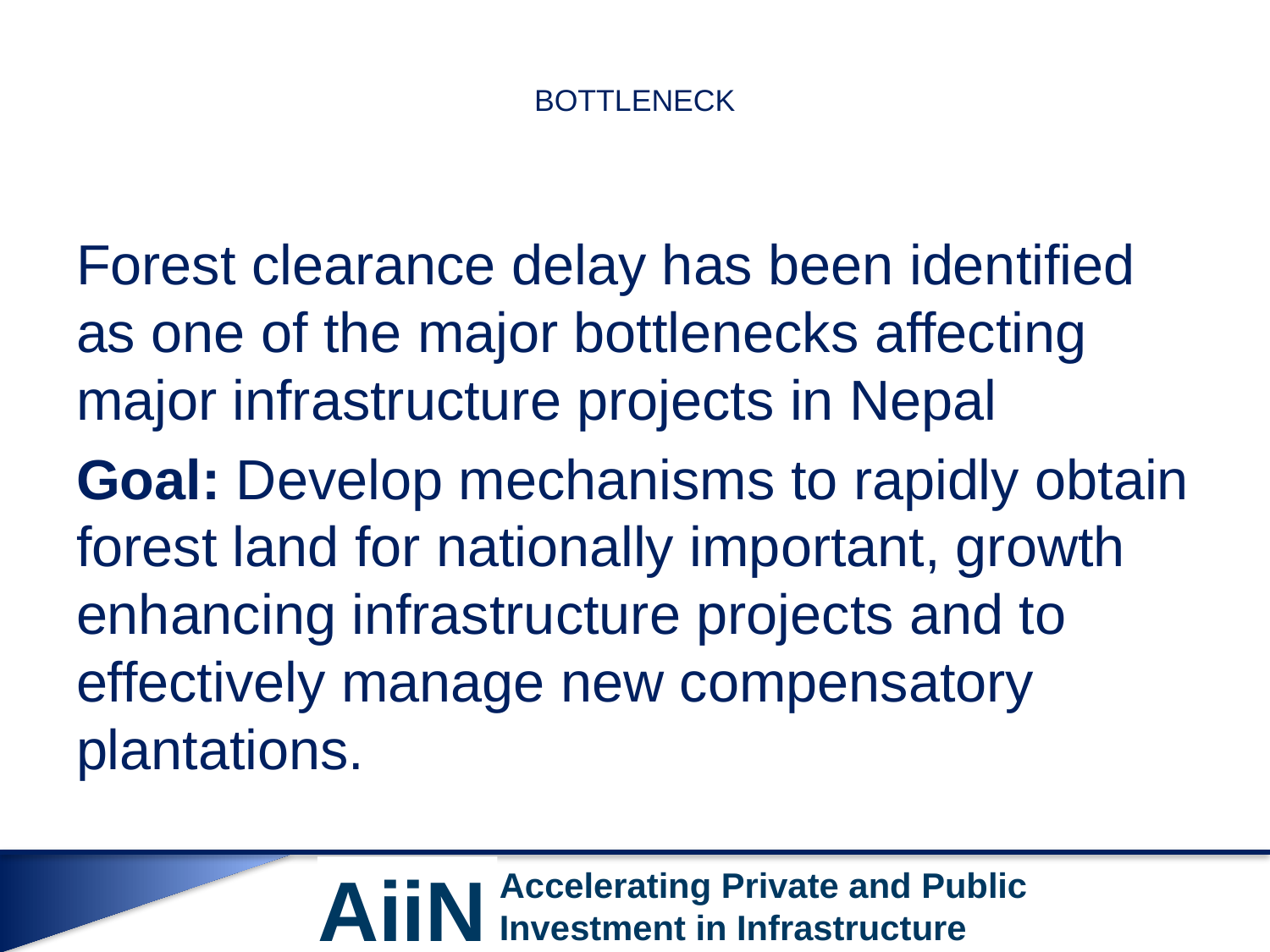

# BOTTLENECK
Forest clearance delay has been identified as one of the major bottlenecks affecting major infrastructure projects in Nepal
Goal: Develop mechanisms to rapidly obtain forest land for nationally important, growth enhancing infrastructure projects and to effectively manage new compensatory plantations.